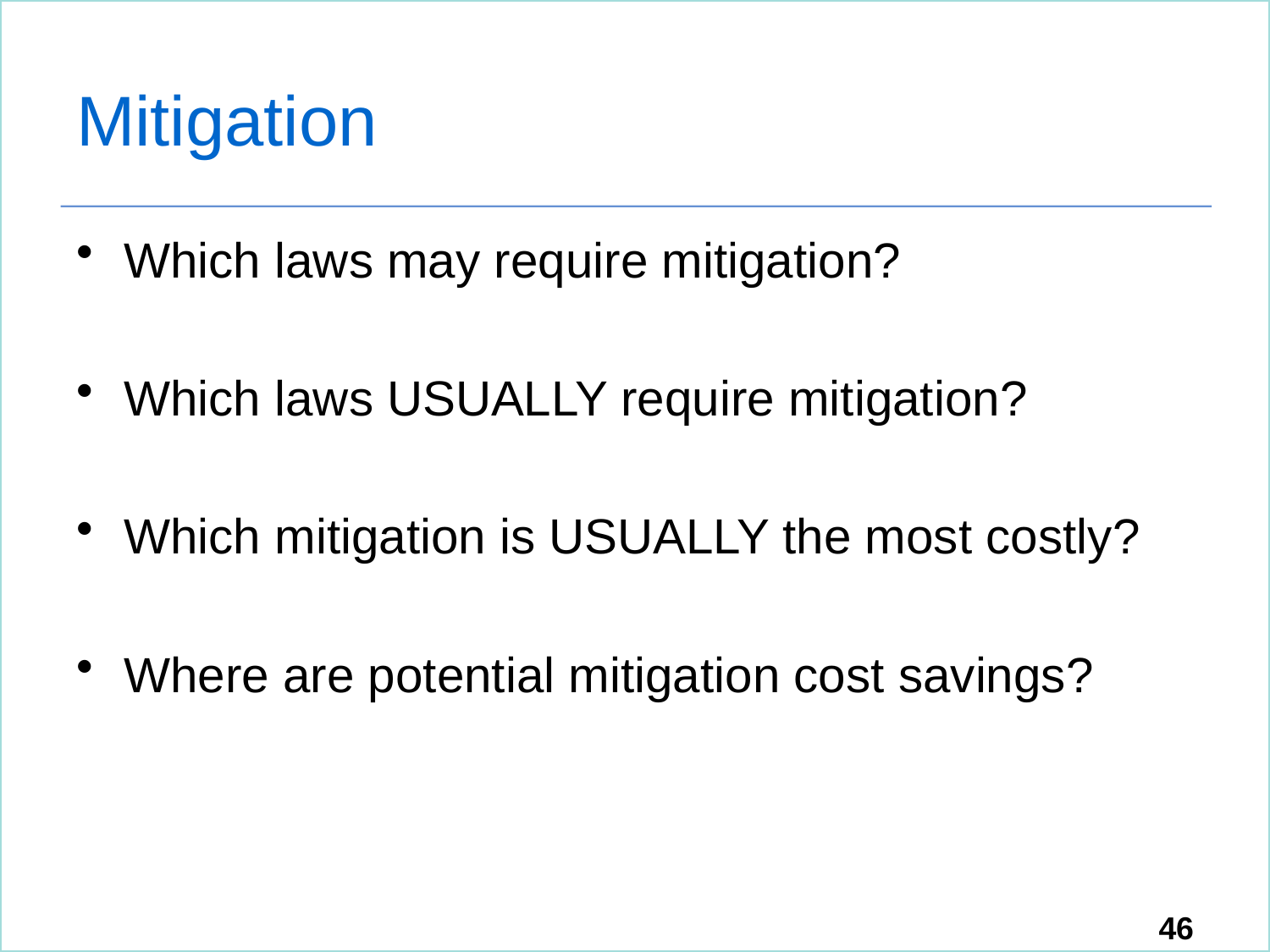

# Mitigation
Which laws may require mitigation?

Which laws USUALLY require mitigation?

Which mitigation is USUALLY the most costly?

Where are potential mitigation cost savings?

46